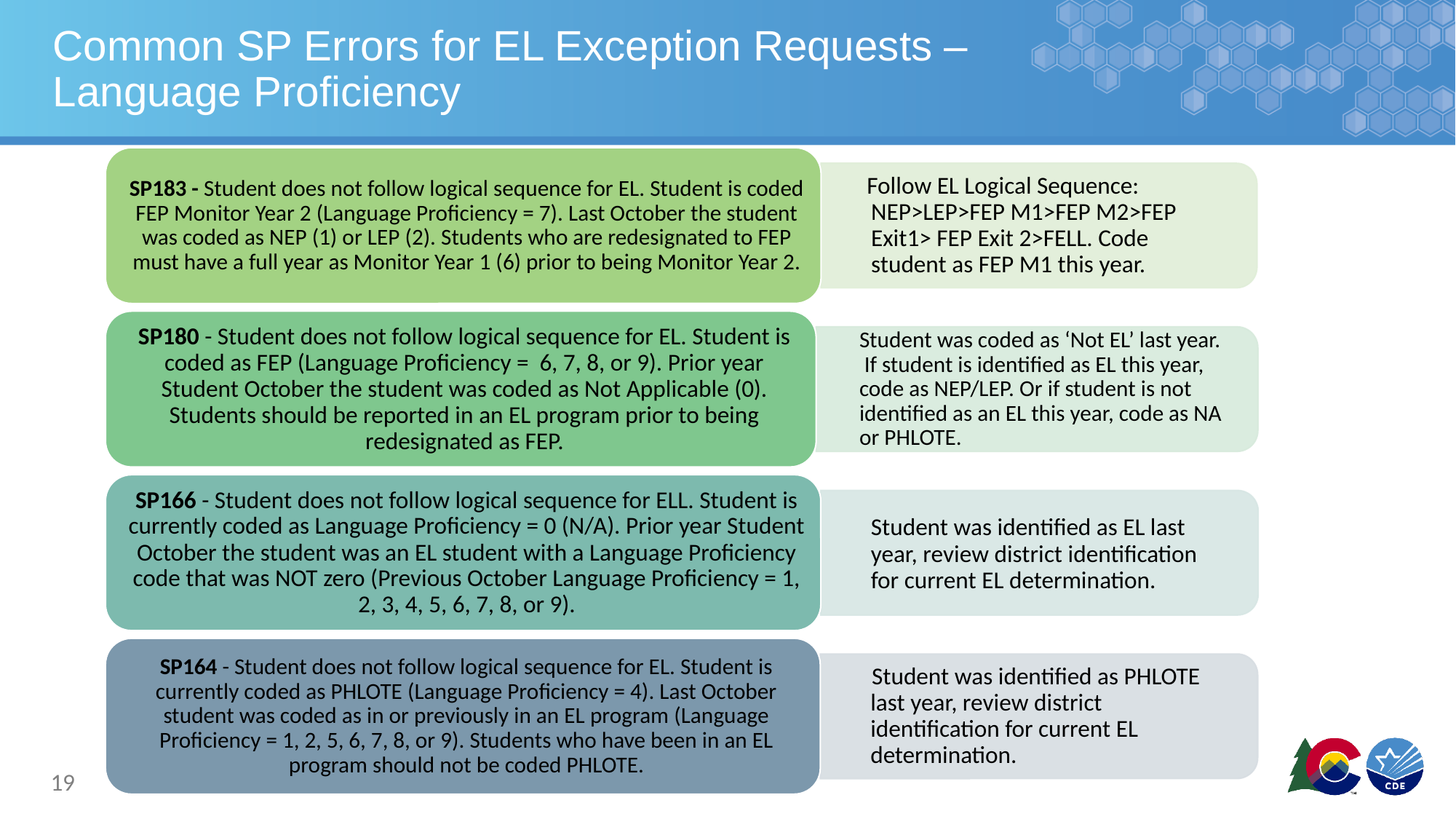

# Common SP Errors for EL Exception Requests – Language Proficiency
   Follow EL Logical Sequence: NEP>LEP>FEP M1>FEP M2>FEP Exit1> FEP Exit 2>FELL. Code student as FEP M1 this year.
SP183 - Student does not follow logical sequence for EL. Student is coded FEP Monitor Year 2 (Language Proficiency = 7). Last October the student was coded as NEP (1) or LEP (2). Students who are redesignated to FEP must have a full year as Monitor Year 1 (6) prior to being Monitor Year 2.
	Student was coded as ‘Not EL’ last year.  If student is identified as EL this year, code as NEP/LEP. Or if student is not identified as an EL this year, code as NA or PHLOTE.
SP180 - Student does not follow logical sequence for EL. Student is coded as FEP (Language Proficiency =  6, 7, 8, or 9). Prior year Student October the student was coded as Not Applicable (0). Students should be reported in an EL program prior to being redesignated as FEP.
	Student was identified as EL last year, review district identification for current EL determination.
SP166 - Student does not follow logical sequence for ELL. Student is currently coded as Language Proficiency = 0 (N/A). Prior year Student October the student was an EL student with a Language Proficiency code that was NOT zero (Previous October Language Proficiency = 1, 2, 3, 4, 5, 6, 7, 8, or 9).
    Student was identified as PHLOTE last year, review district identification for current EL determination.
SP164 - Student does not follow logical sequence for EL. Student is currently coded as PHLOTE (Language Proficiency = 4). Last October student was coded as in or previously in an EL program (Language Proficiency = 1, 2, 5, 6, 7, 8, or 9). Students who have been in an EL program should not be coded PHLOTE.
19